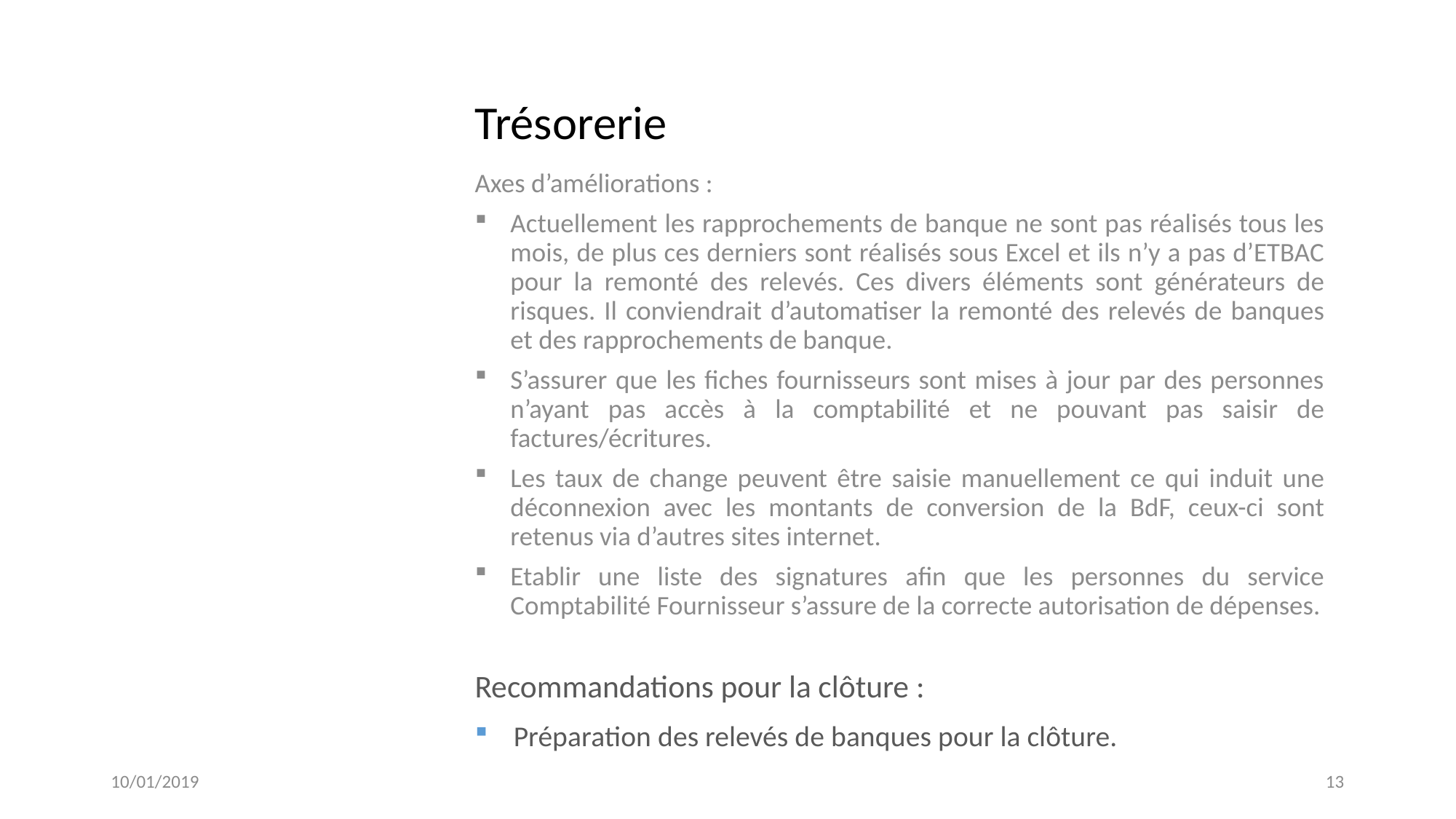

# Trésorerie
Principaux interlocuteurs :

Compta Général: Sebastien SURAT
Trésorerie : Térence CHEVALLEREAU
Axes d’améliorations :
Actuellement les rapprochements de banque ne sont pas réalisés tous les mois, de plus ces derniers sont réalisés sous Excel et ils n’y a pas d’ETBAC pour la remonté des relevés. Ces divers éléments sont générateurs de risques. Il conviendrait d’automatiser la remonté des relevés de banques et des rapprochements de banque.
S’assurer que les fiches fournisseurs sont mises à jour par des personnes n’ayant pas accès à la comptabilité et ne pouvant pas saisir de factures/écritures.
Les taux de change peuvent être saisie manuellement ce qui induit une déconnexion avec les montants de conversion de la BdF, ceux-ci sont retenus via d’autres sites internet.
Etablir une liste des signatures afin que les personnes du service Comptabilité Fournisseur s’assure de la correcte autorisation de dépenses.
Recommandations pour la clôture :
Préparation des relevés de banques pour la clôture.

10/01/2019

13